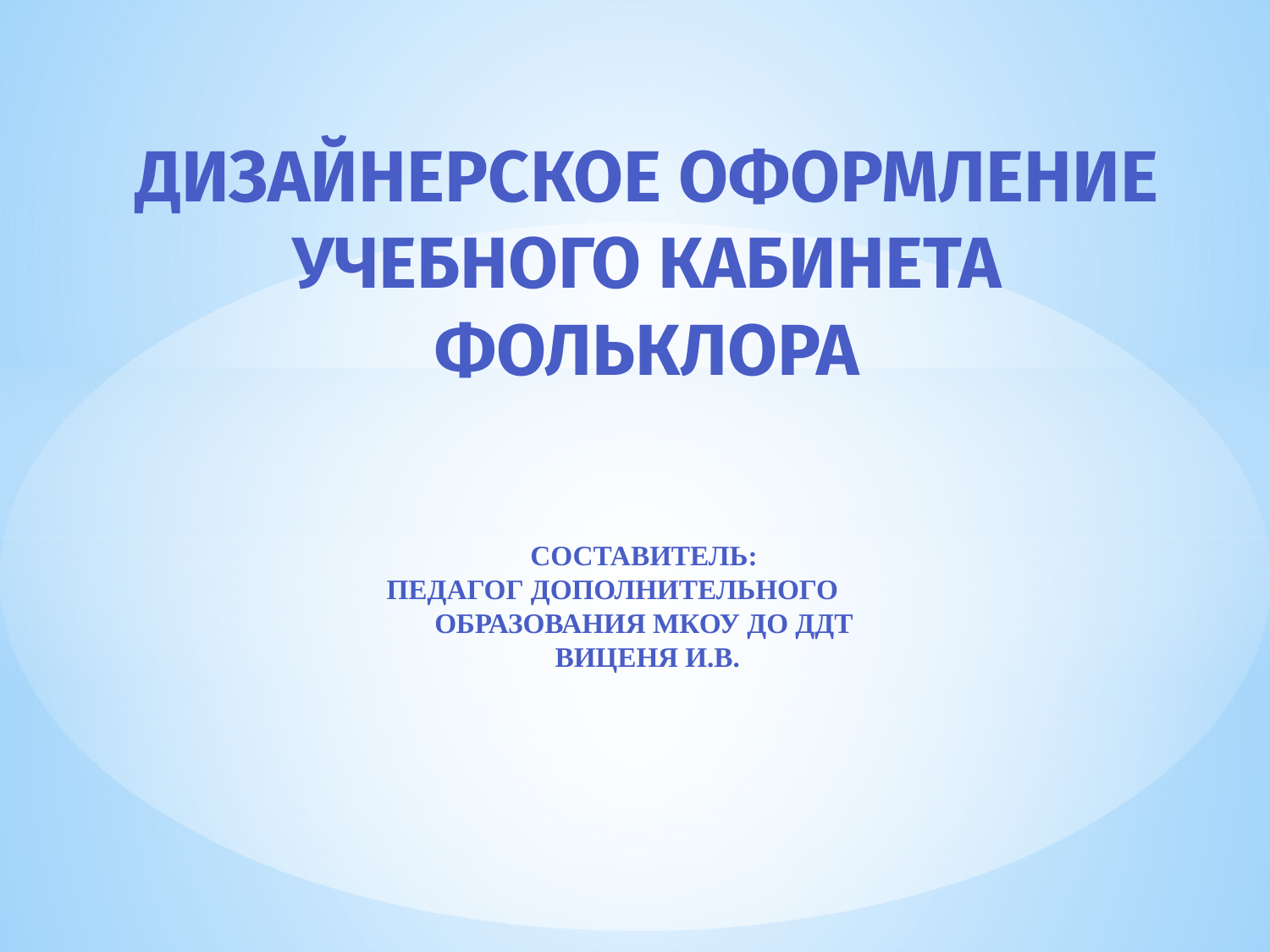

# Дизайнерское оформление учебного кабинета фольклора Составитель: педагог дополнительного образования МКОУ ДО ДДТ Виценя И.В.